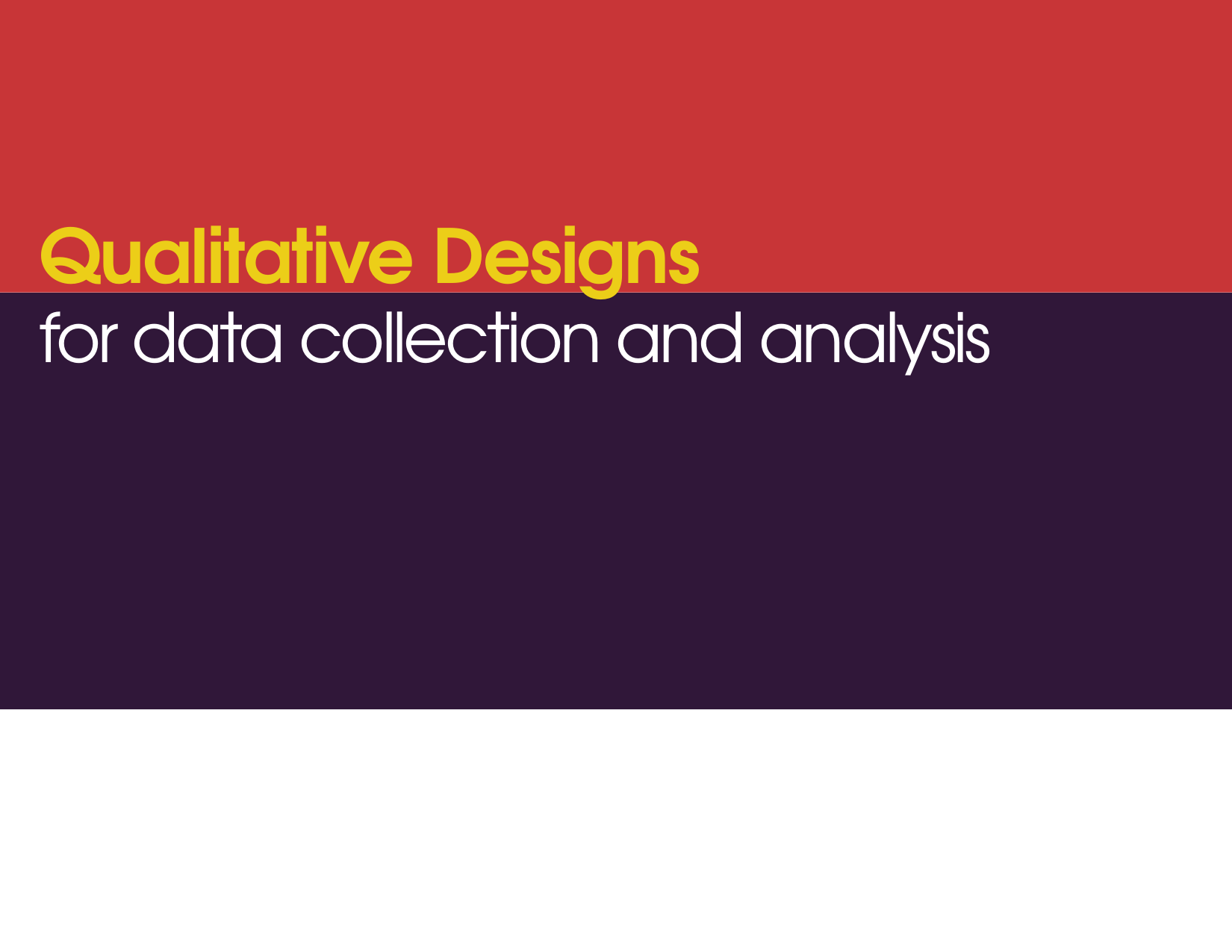

Qualitative Designs
for data collection and analysis